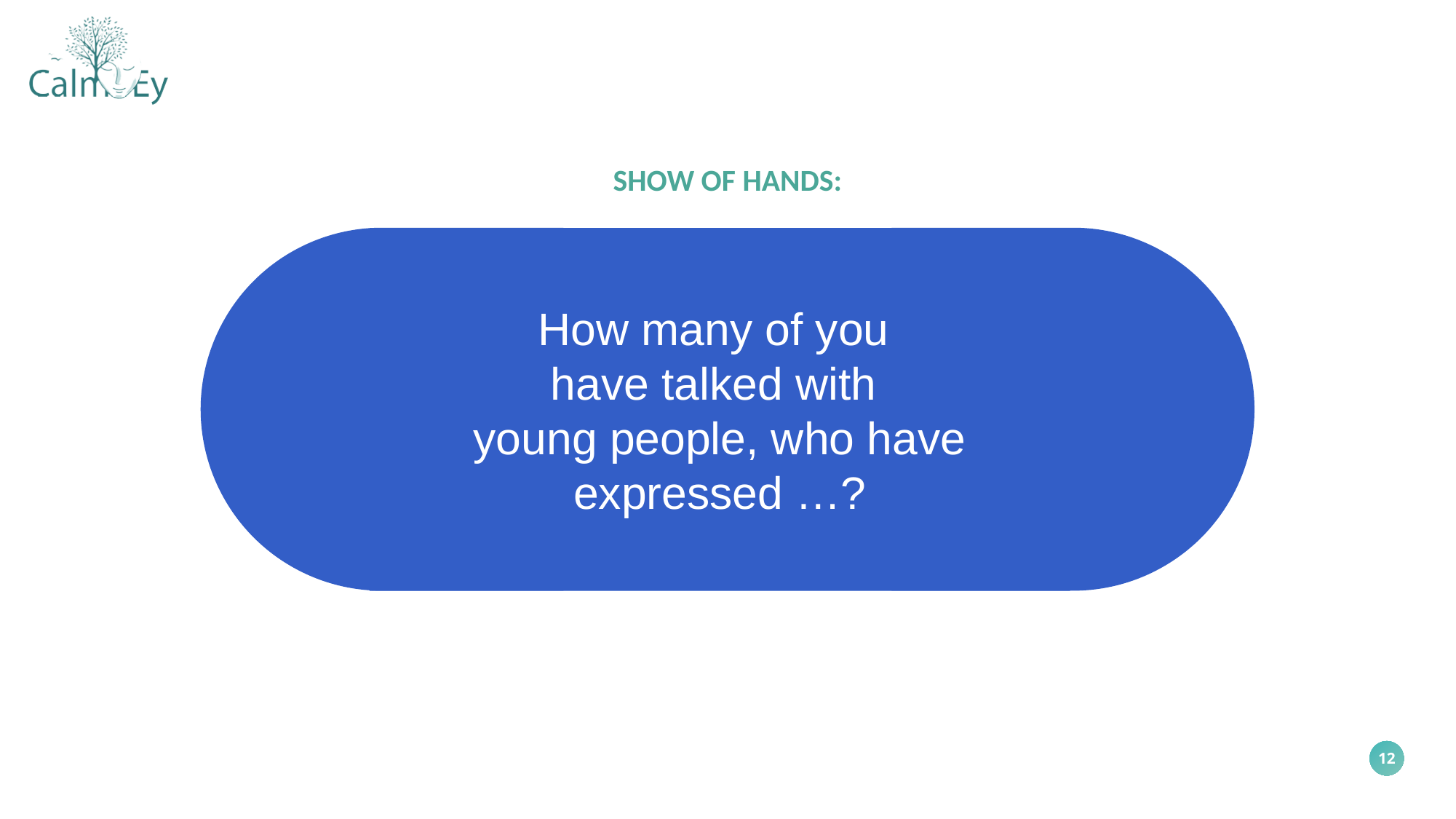

SHOW OF HANDS:

How many of you
have talked with
young people, who have expressed …?